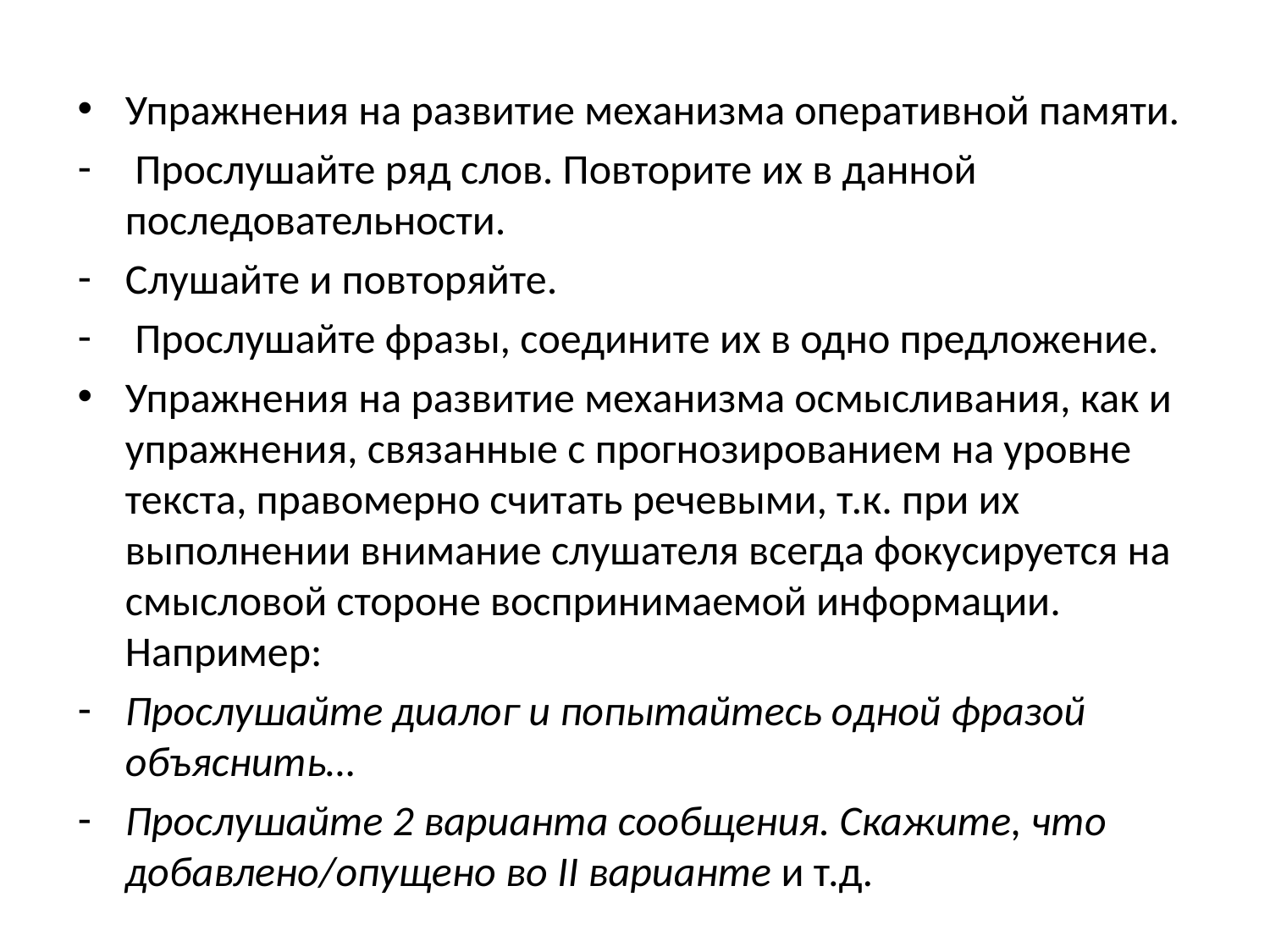

Упражнения на развитие механизма оперативной памяти.
 Прослушайте ряд слов. Повторите их в данной последовательности.
Слушайте и повторяйте.
 Прослушайте фразы, соедините их в одно предложение.
Упражнения на развитие механизма осмысливания, как и упражнения, связанные с прогнозированием на уровне текста, правомерно считать речевыми, т.к. при их выполнении внимание слушателя всегда фокусируется на смысловой стороне воспринимаемой информации. Например:
Прослушайте диалог и попытайтесь одной фразой объяснить…
Прослушайте 2 варианта сообщения. Скажите, что добавлено/опущено во II варианте и т.д.